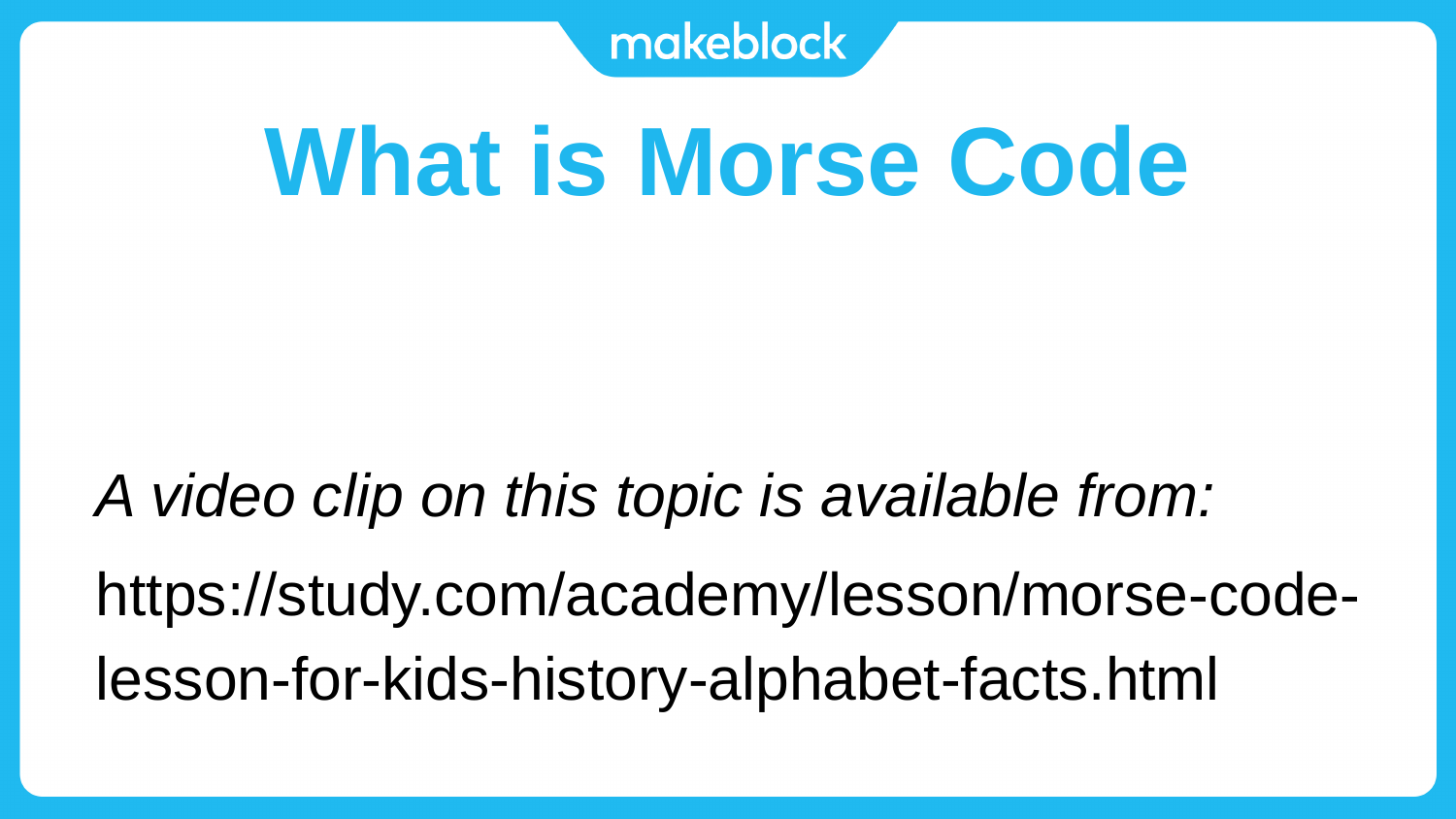

# What is Morse Code
A video clip on this topic is available from:
https://study.com/academy/lesson/morse-code-lesson-for-kids-history-alphabet-facts.html